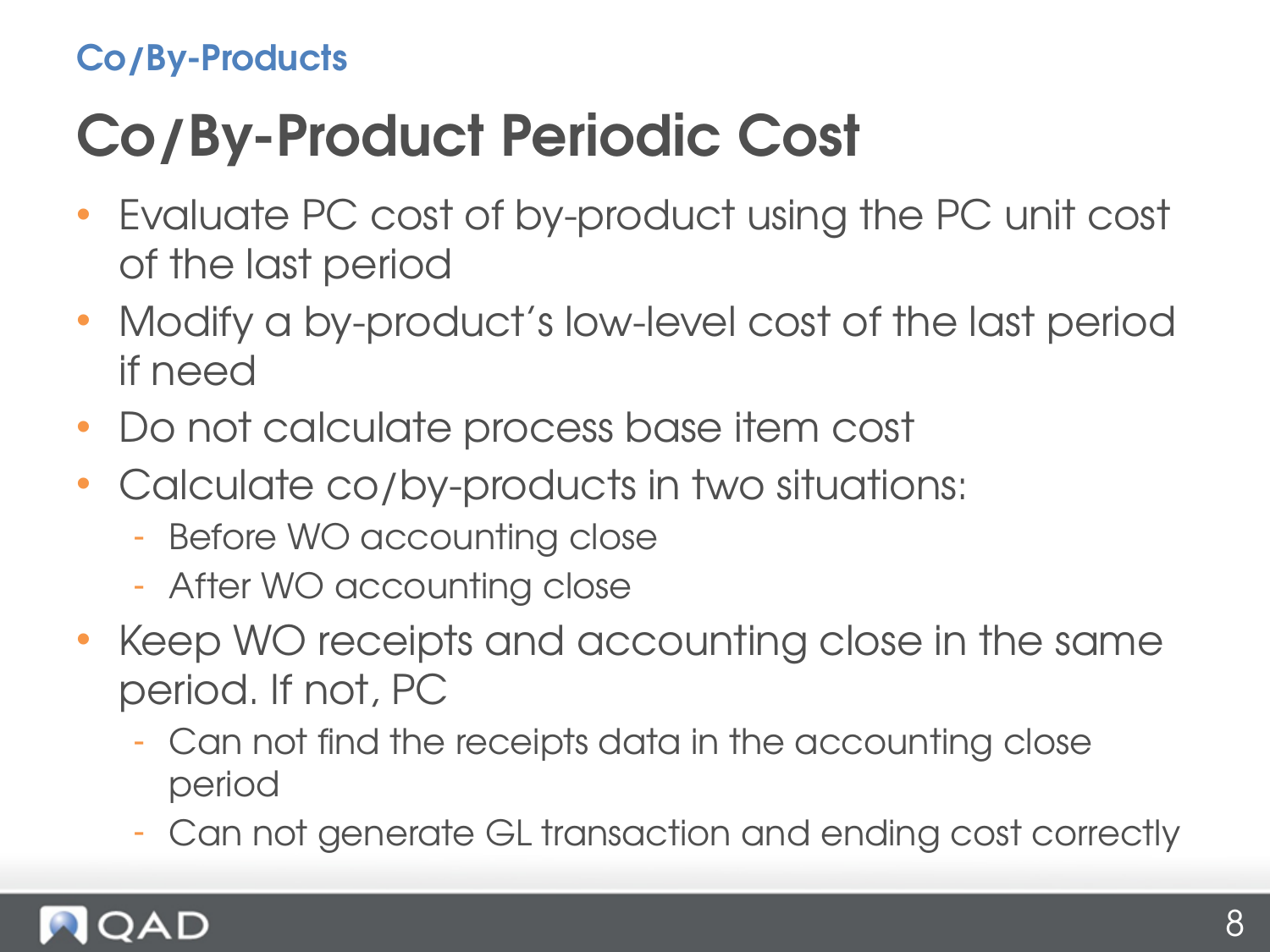

Co/By-Products
# Co/By-Product Periodic Cost
Evaluate PC cost of by-product using the PC unit cost of the last period
Modify a by-product’s low-level cost of the last period if need
Do not calculate process base item cost
Calculate co/by-products in two situations:
Before WO accounting close
After WO accounting close
Keep WO receipts and accounting close in the same period. If not, PC
Can not find the receipts data in the accounting close period
Can not generate GL transaction and ending cost correctly

8